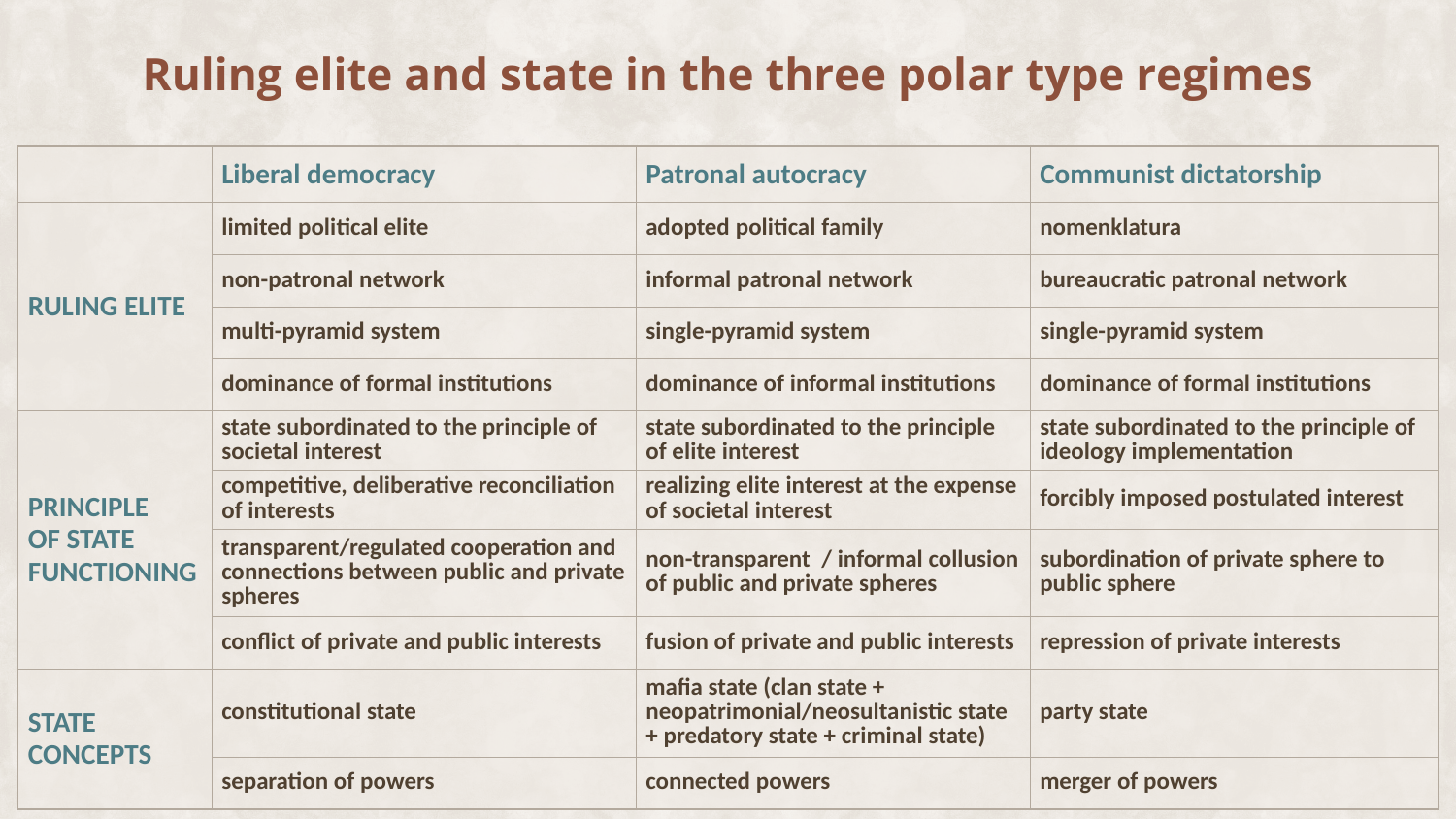

# Ruling elite and state in the three polar type regimes
|  | Liberal democracy | Patronal autocracy | Communist dictatorship |
| --- | --- | --- | --- |
| RULING ELITE | limited political elite | adopted political family | nomenklatura |
|  | non-patronal network | informal patronal network | bureaucratic patronal network |
|  | multi-pyramid system | single-pyramid system | single-pyramid system |
|  | dominance of formal institutions | dominance of informal institutions | dominance of formal institutions |
| PRINCIPLE OF STATE FUNCTIONING | state subordinated to the principle of societal interest | state subordinated to the principle of elite interest | state subordinated to the principle of ideology implementation |
|  | competitive, deliberative reconciliation of interests | realizing elite interest at the expense of societal interest | forcibly imposed postulated interest |
|  | transparent/regulated cooperation and connections between public and private spheres | non-transparent / informal collusion of public and private spheres | subordination of private sphere to public sphere |
|  | conflict of private and public interests | fusion of private and public interests | repression of private interests |
| STATE CONCEPTS | constitutional state | mafia state (clan state + neopatrimonial/neosultanistic state + predatory state + criminal state) | party state |
|  | separation of powers | connected powers | merger of powers |